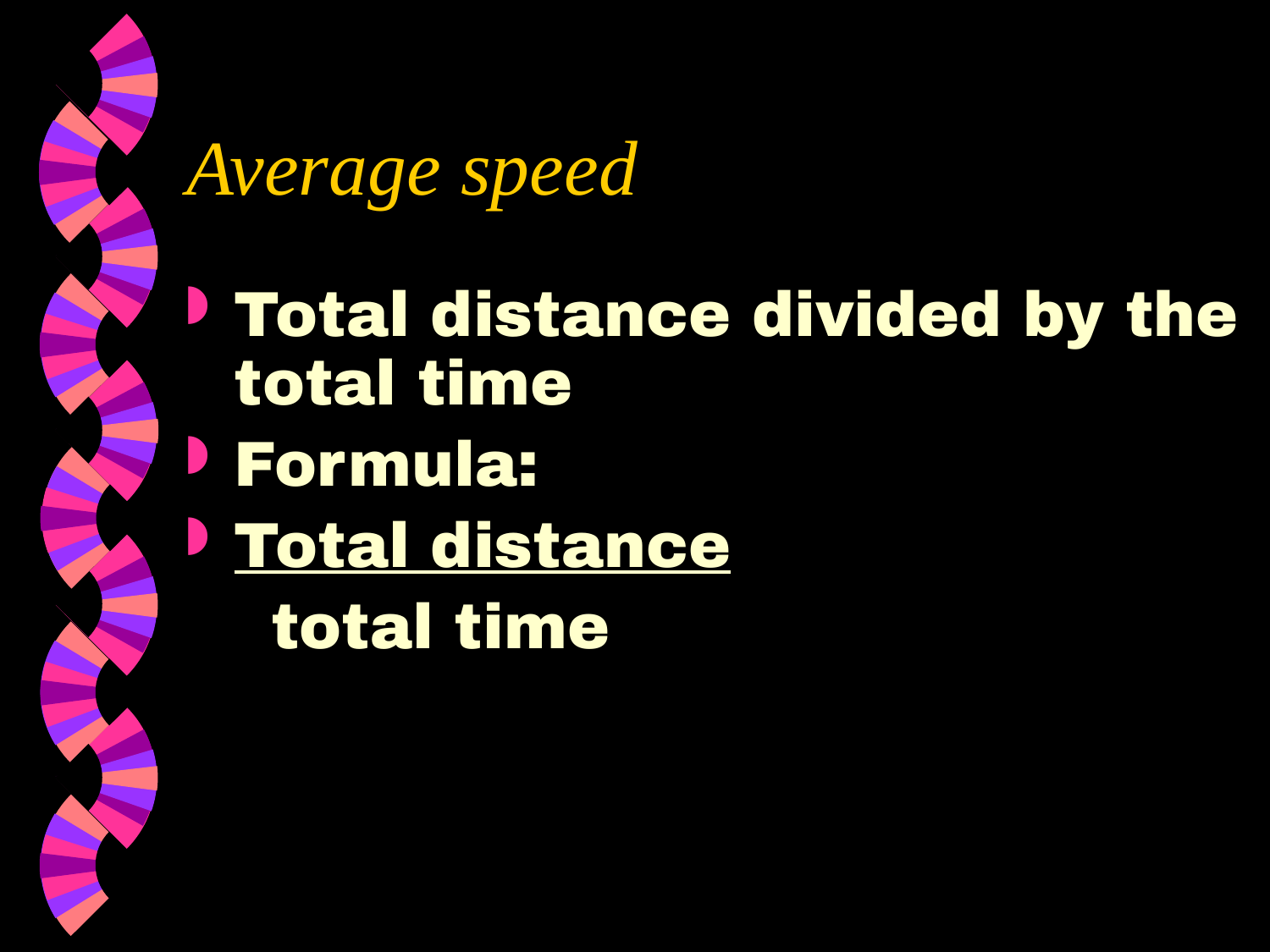

# Average speed
Total distance divided by the total time
Formula:
Total distance
    total time